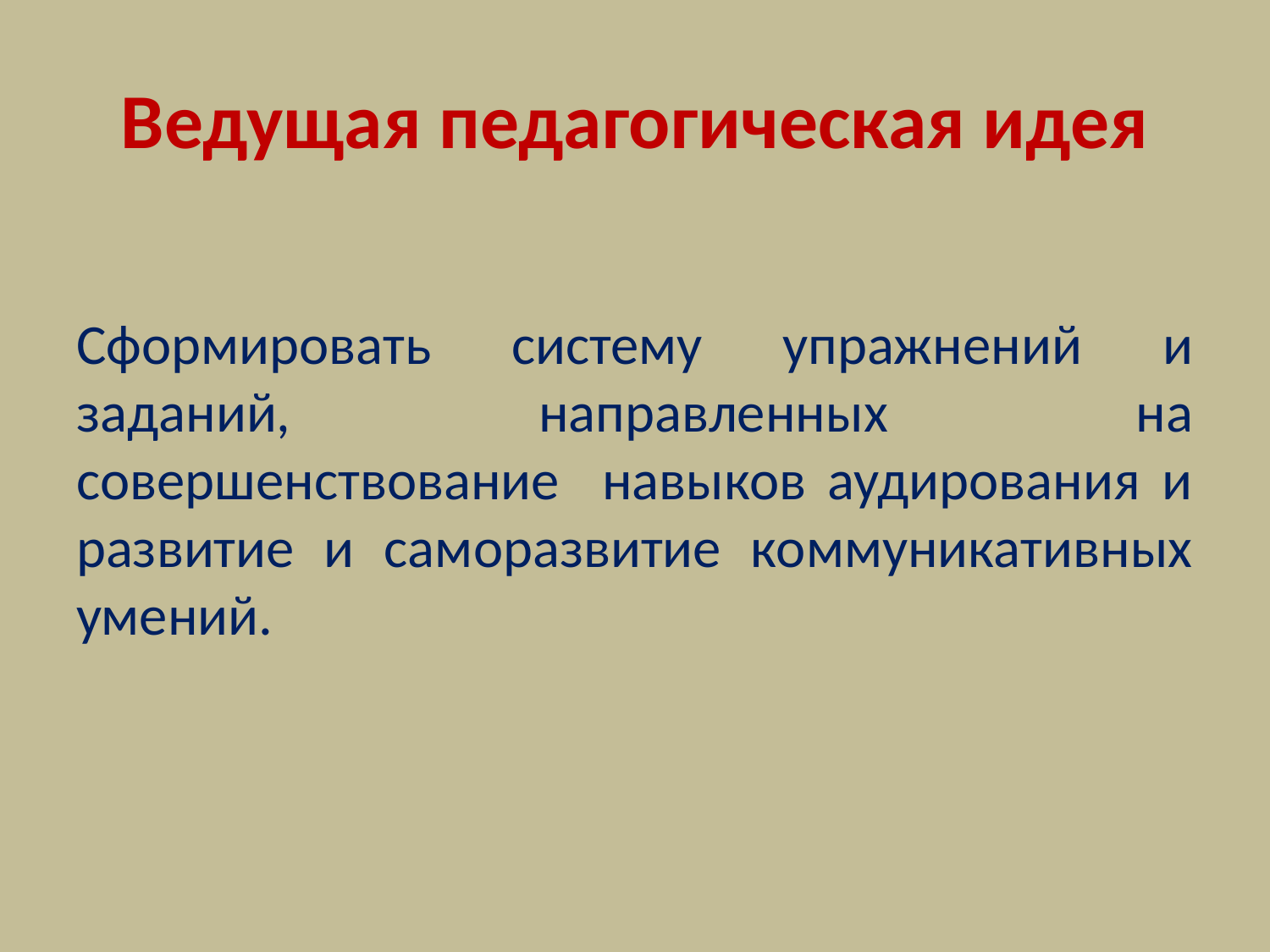

# Ведущая педагогическая идея

Сформировать систему упражнений и заданий, направленных на совершенствование  навыков аудирования и развитие и саморазвитие коммуникативных умений.